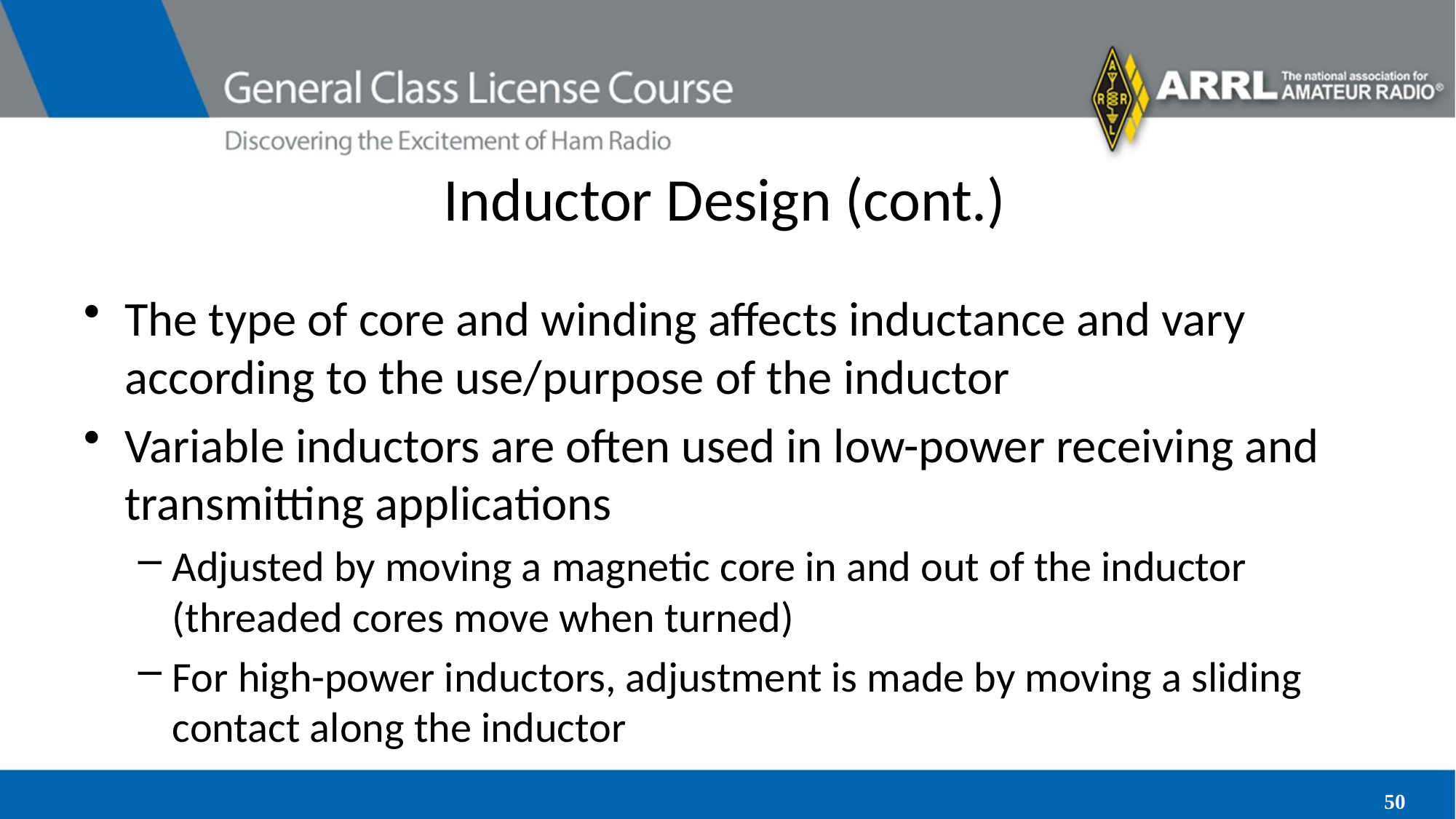

# Inductor Design (cont.)
The type of core and winding affects inductance and vary according to the use/purpose of the inductor
Variable inductors are often used in low-power receiving and transmitting applications
Adjusted by moving a magnetic core in and out of the inductor (threaded cores move when turned)
For high-power inductors, adjustment is made by moving a sliding contact along the inductor